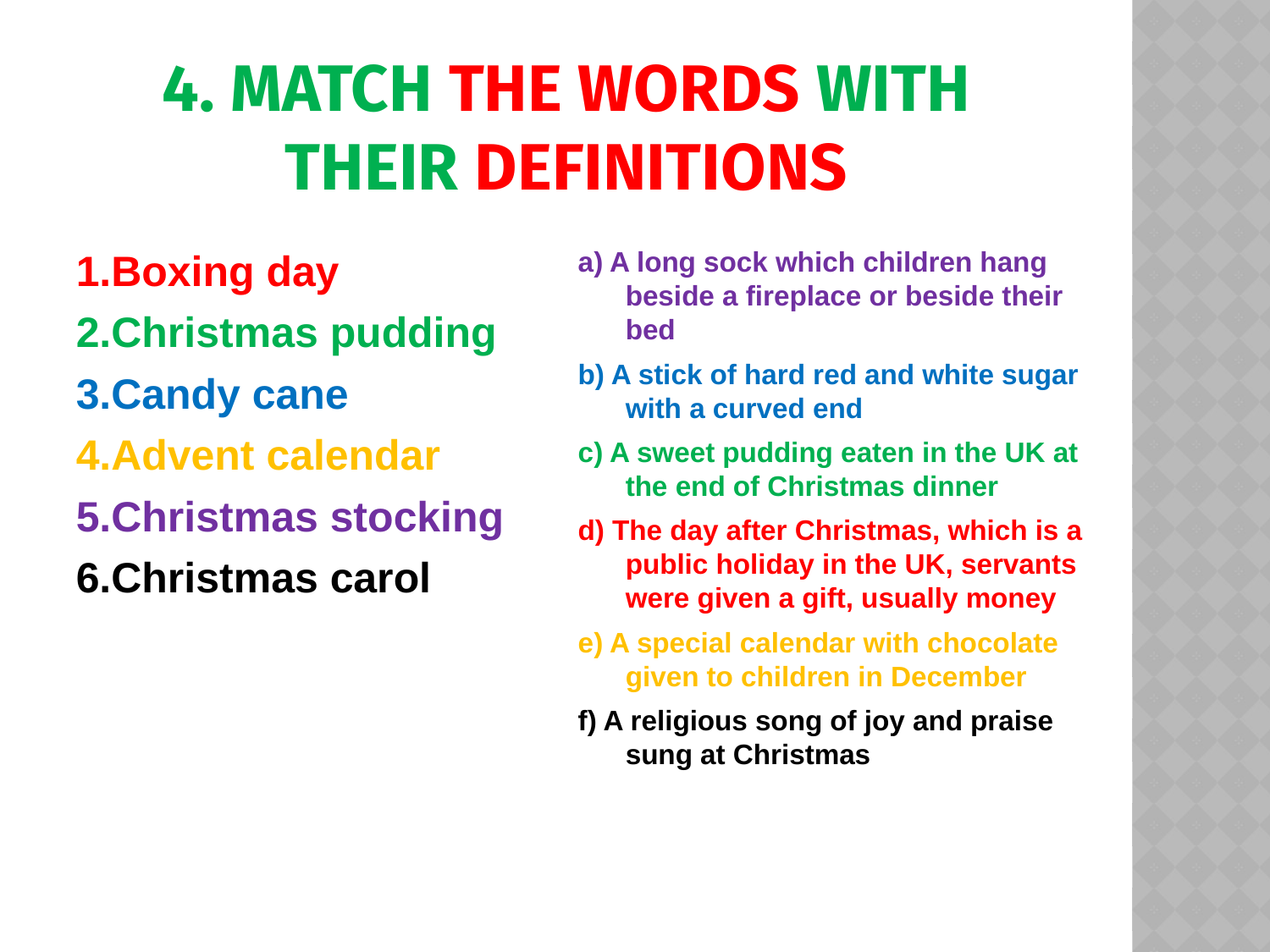

# 4. match the words with their definitions
1.Boxing day
2.Christmas pudding
3.Candy cane
4.Advent calendar
5.Christmas stocking
6.Christmas carol
a) A long sock which children hang beside a fireplace or beside their bed
b) A stick of hard red and white sugar with a curved end
c) A sweet pudding eaten in the UK at the end of Christmas dinner
d) The day after Christmas, which is a public holiday in the UK, servants were given a gift, usually money
e) A special calendar with chocolate given to children in December
f) A religious song of joy and praise sung at Christmas